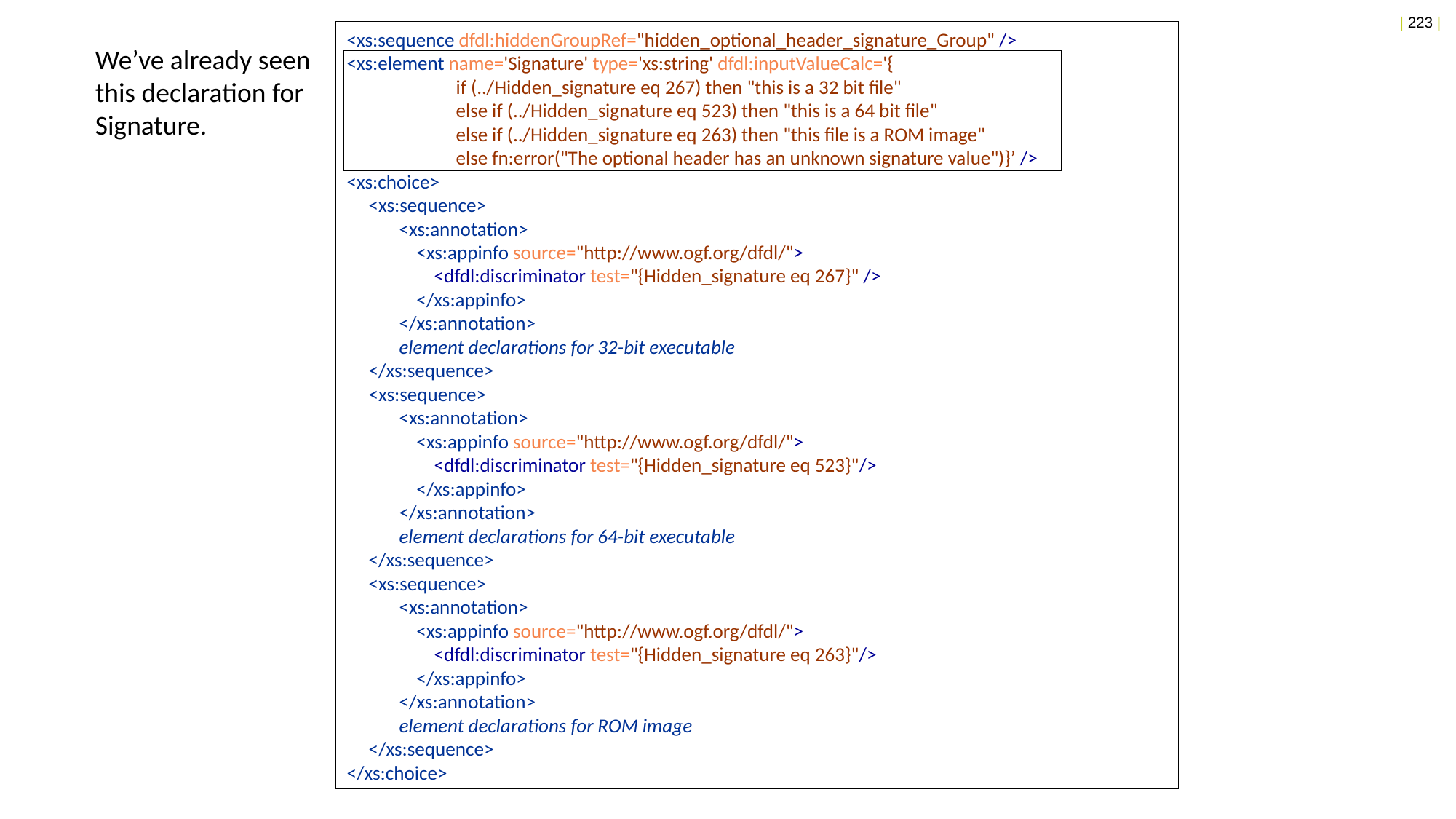

<xs:sequence dfdl:hiddenGroupRef="hidden_optional_header_signature_Group" />
<xs:element name='Signature' type='xs:string' dfdl:inputValueCalc='{
    	if (../Hidden_signature eq 267) then "this is a 32 bit file"
    	else if (../Hidden_signature eq 523) then "this is a 64 bit file"
    	else if (../Hidden_signature eq 263) then "this file is a ROM image"
    	else fn:error("The optional header has an unknown signature value")}’ />
<xs:choice>
     <xs:sequence>
            <xs:annotation>
                <xs:appinfo source="http://www.ogf.org/dfdl/">
                    <dfdl:discriminator test="{Hidden_signature eq 267}" />
                </xs:appinfo>
            </xs:annotation>
            element declarations for 32-bit executable
     </xs:sequence>
     <xs:sequence>
            <xs:annotation>
                <xs:appinfo source="http://www.ogf.org/dfdl/">
                    <dfdl:discriminator test="{Hidden_signature eq 523}"/>
                </xs:appinfo>
            </xs:annotation>
            element declarations for 64-bit executable
     </xs:sequence>
     <xs:sequence>
            <xs:annotation>
                <xs:appinfo source="http://www.ogf.org/dfdl/">
                    <dfdl:discriminator test="{Hidden_signature eq 263}"/>
                </xs:appinfo>
            </xs:annotation>
            element declarations for ROM image
     </xs:sequence>
</xs:choice>
We’ve already seen this declaration for Signature.